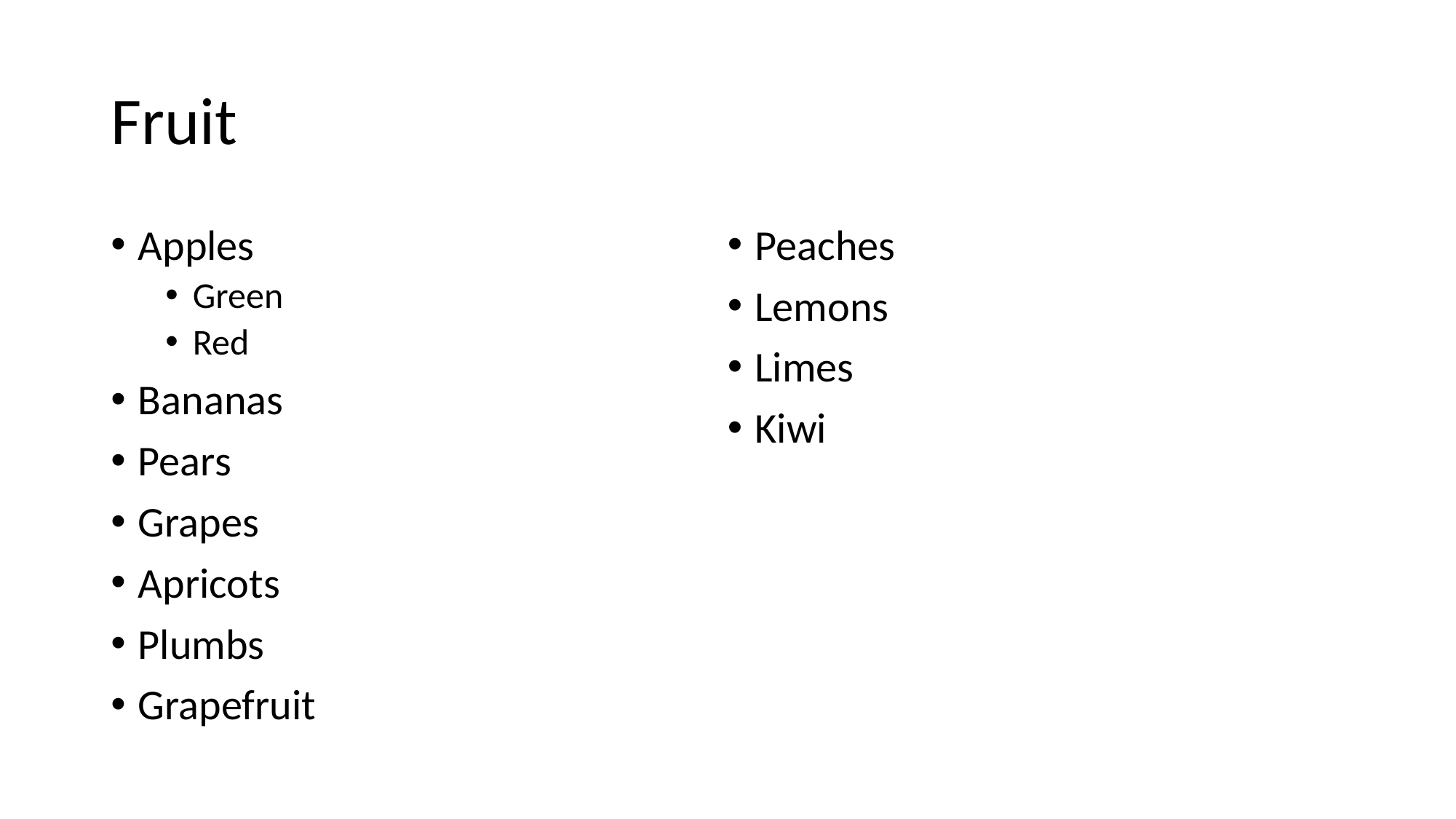

# Fruit
Apples
Green
Red
Bananas
Pears
Grapes
Apricots
Plumbs
Grapefruit
Peaches
Lemons
Limes
Kiwi